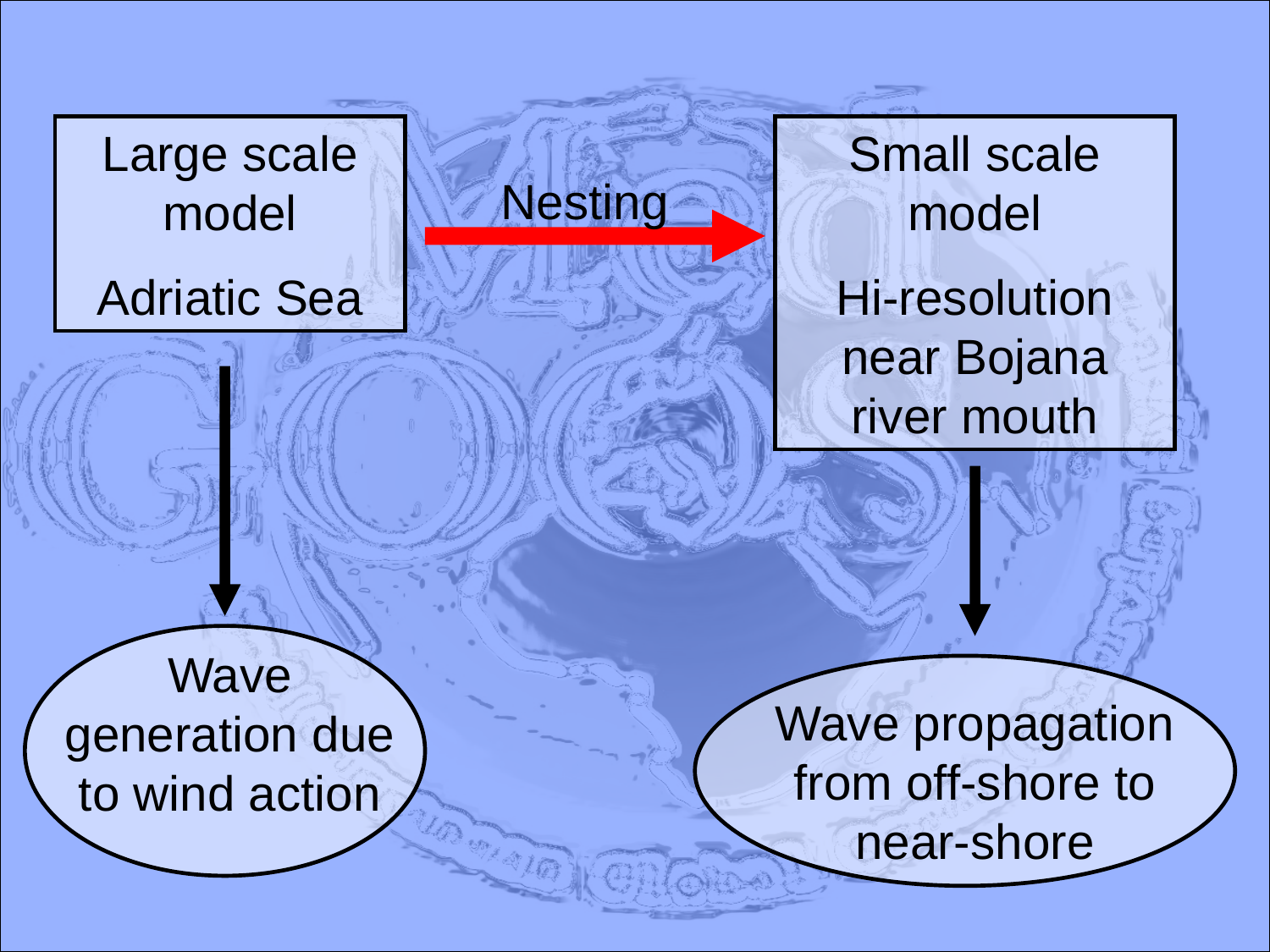

Large scale model
Adriatic Sea
Small scale model
Hi-resolution near Bojana river mouth
Nesting

Wave generation due to wind action

Wave propagation from off-shore to near-shore